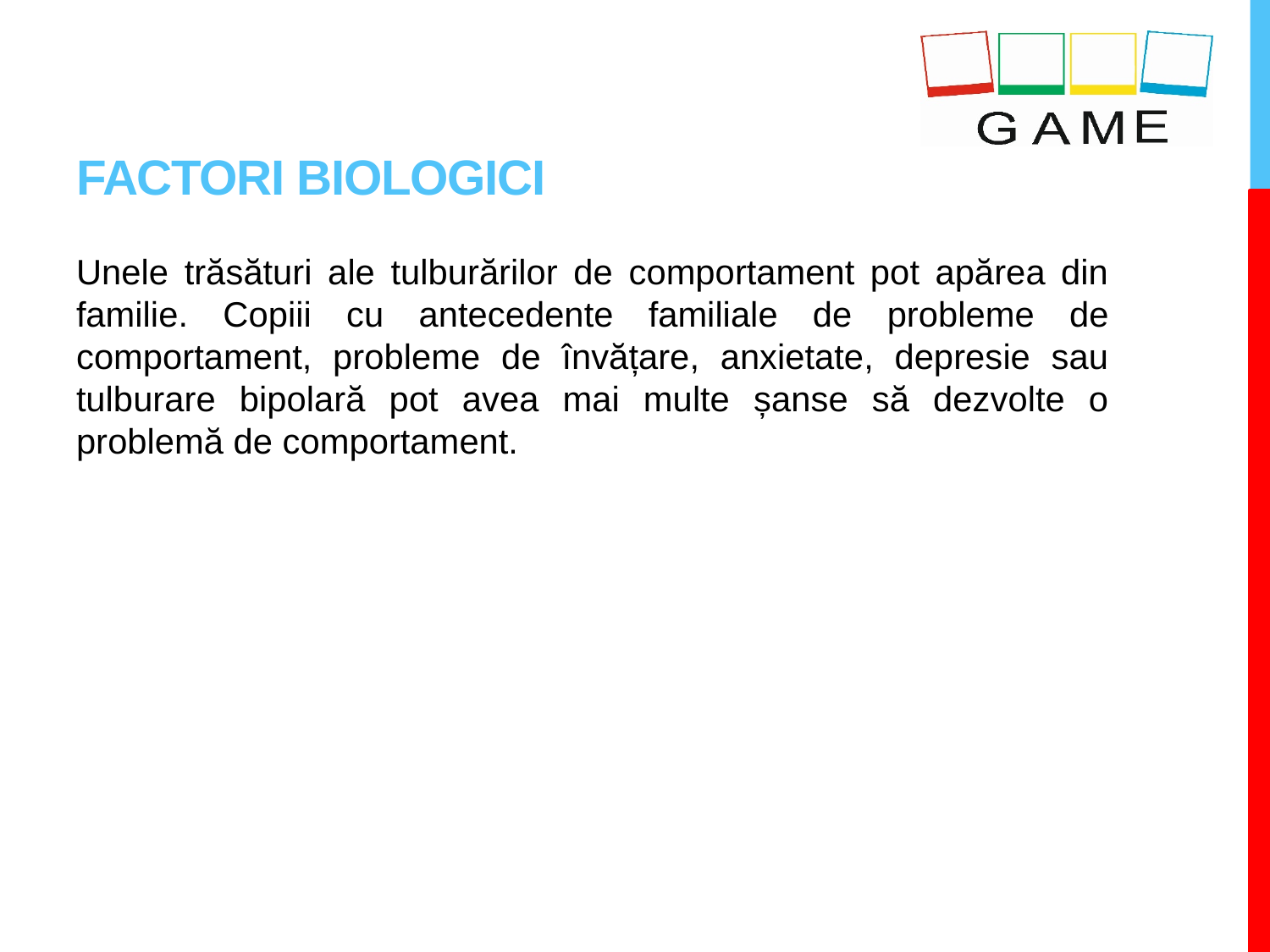

# factorI BIOLOGICI
Unele trăsături ale tulburărilor de comportament pot apărea din familie. Copiii cu antecedente familiale de probleme de comportament, probleme de învățare, anxietate, depresie sau tulburare bipolară pot avea mai multe șanse să dezvolte o problemă de comportament.